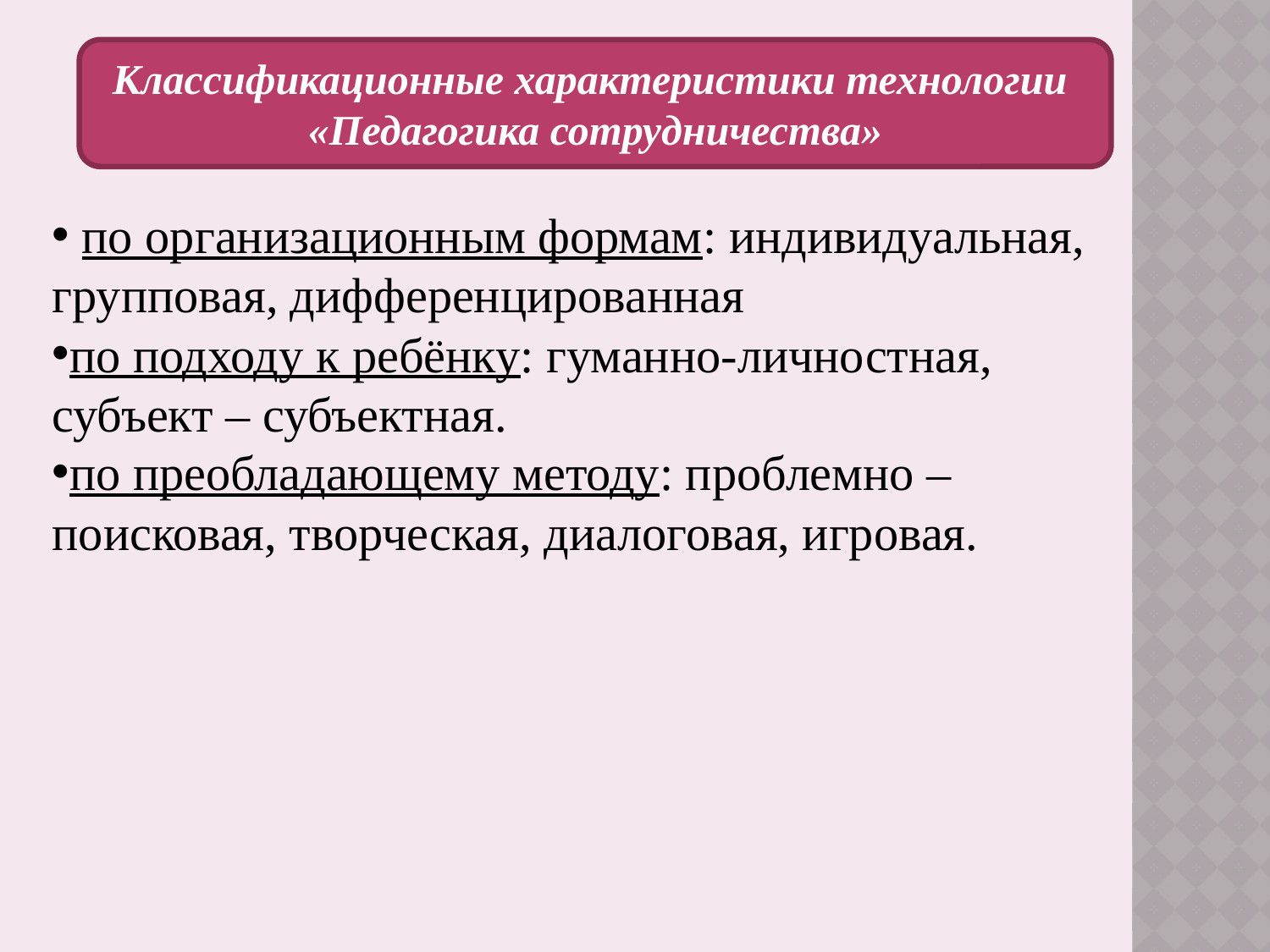

Классификационные характеристики технологии
«Педагогика сотрудничества»
 по организационным формам: индивидуальная, групповая, дифференцированная
по подходу к ребёнку: гуманно-личностная,  субъект – субъектная.
по преобладающему методу: проблемно – поисковая, творческая, диалоговая, игровая.